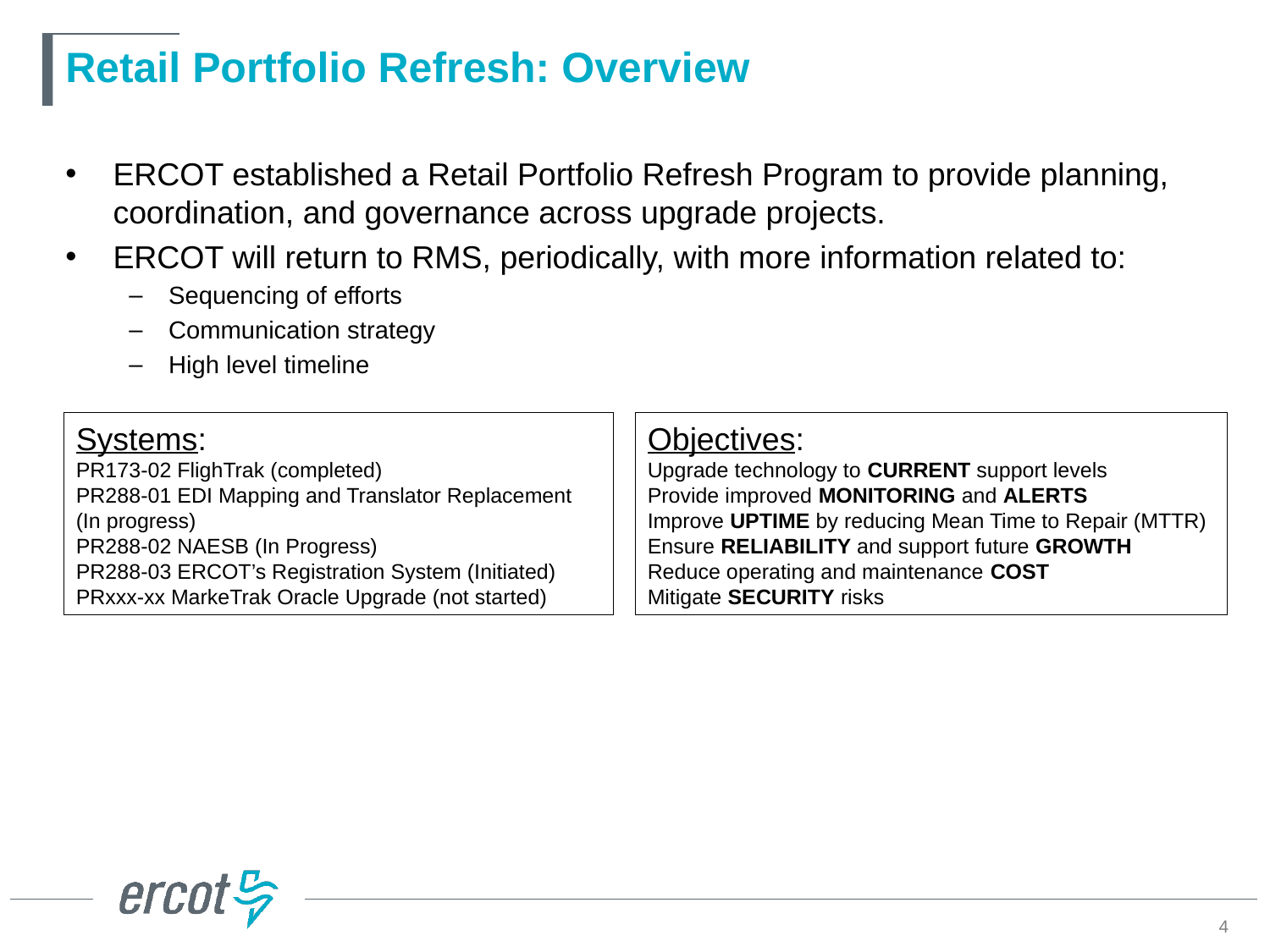

# Retail Portfolio Refresh: Overview
ERCOT established a Retail Portfolio Refresh Program to provide planning, coordination, and governance across upgrade projects.
ERCOT will return to RMS, periodically, with more information related to:
Sequencing of efforts
Communication strategy
High level timeline

Systems:
PR173-02 FlighTrak (completed)
PR288-01 EDI Mapping and Translator Replacement (In progress)
PR288-02 NAESB (In Progress)
PR288-03 ERCOT’s Registration System (Initiated)
PRxxx-xx MarkeTrak Oracle Upgrade (not started)
Objectives:
Upgrade technology to CURRENT support levels
Provide improved MONITORING and ALERTS
Improve UPTIME by reducing Mean Time to Repair (MTTR)
Ensure RELIABILITY and support future GROWTH
Reduce operating and maintenance COST
Mitigate SECURITY risks